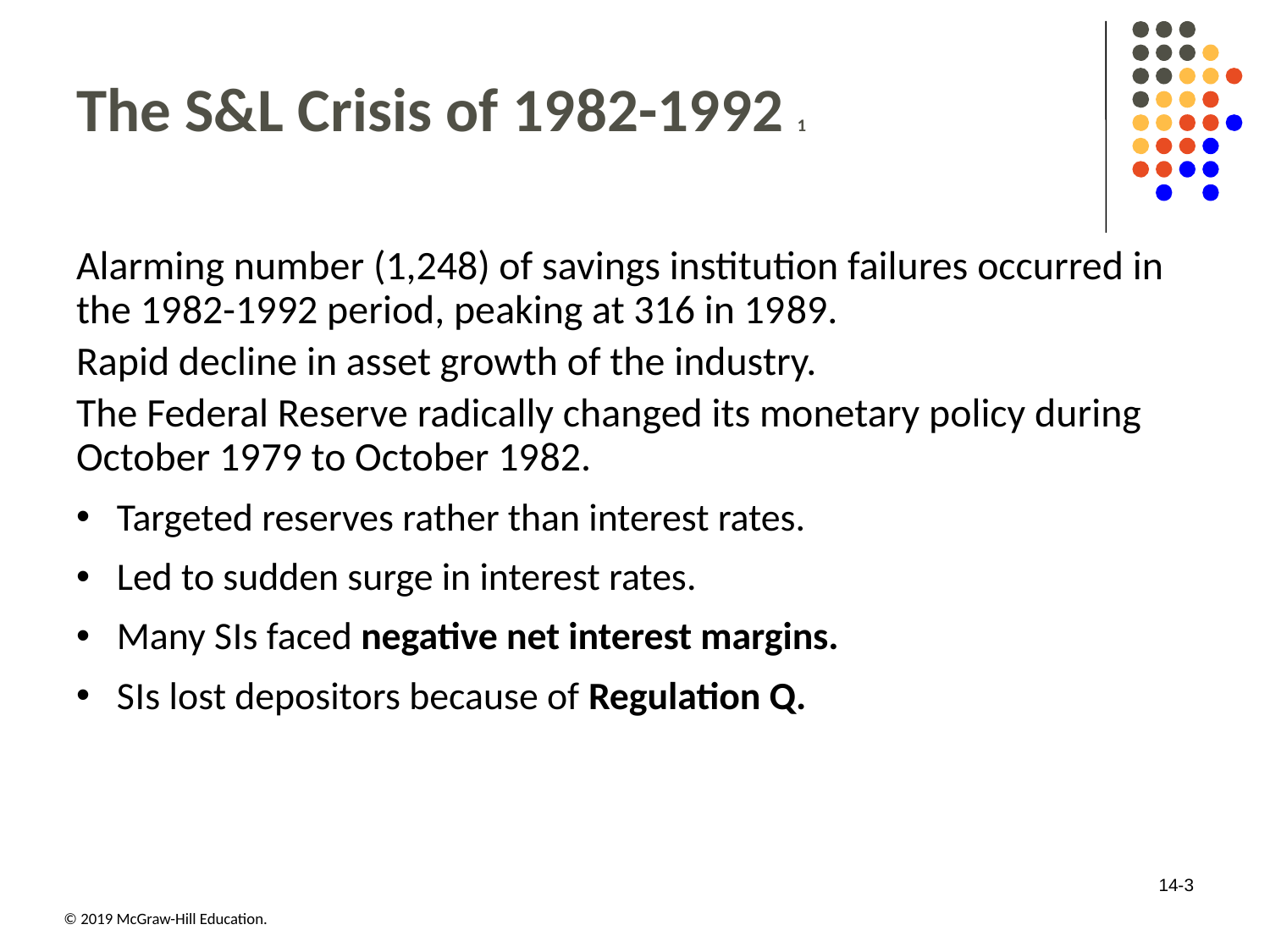

# The S&L Crisis of 19 82-19 92 1
Alarming number (1,248) of savings institution failures occurred in the 19 82-19 92 period, peaking at 316 in 19 89.
Rapid decline in asset growth of the industry.
The Federal Reserve radically changed its monetary policy during October 19 79 to October 19 82.
Targeted reserves rather than interest rates.
Led to sudden surge in interest rates.
Many S I s faced negative net interest margins.
S I s lost depositors because of Regulation Q.
14-3